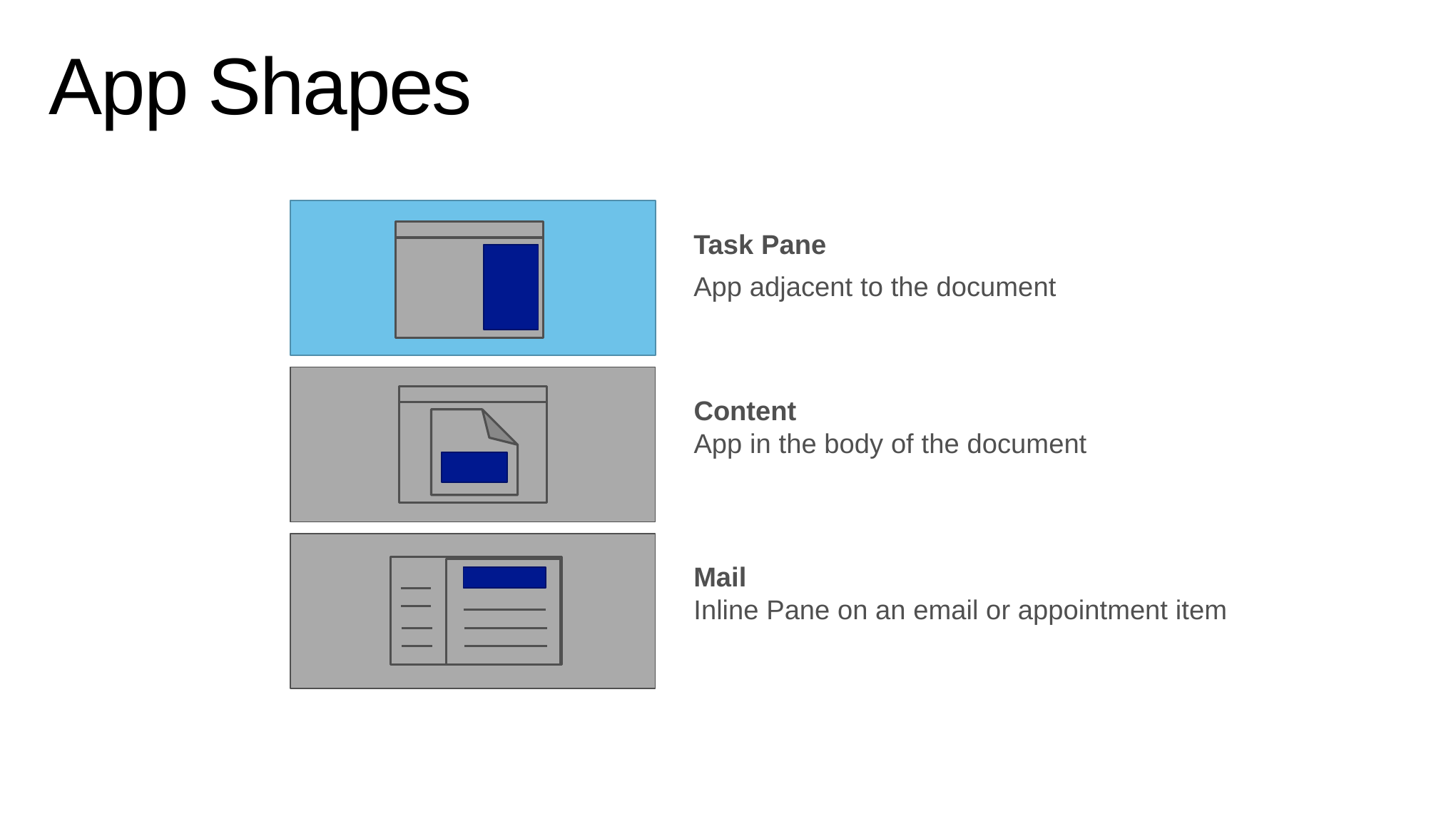

# App Shapes

Task Pane
App adjacent to the document

Content
App in the body of the document

Mail
Inline Pane on an email or appointment item